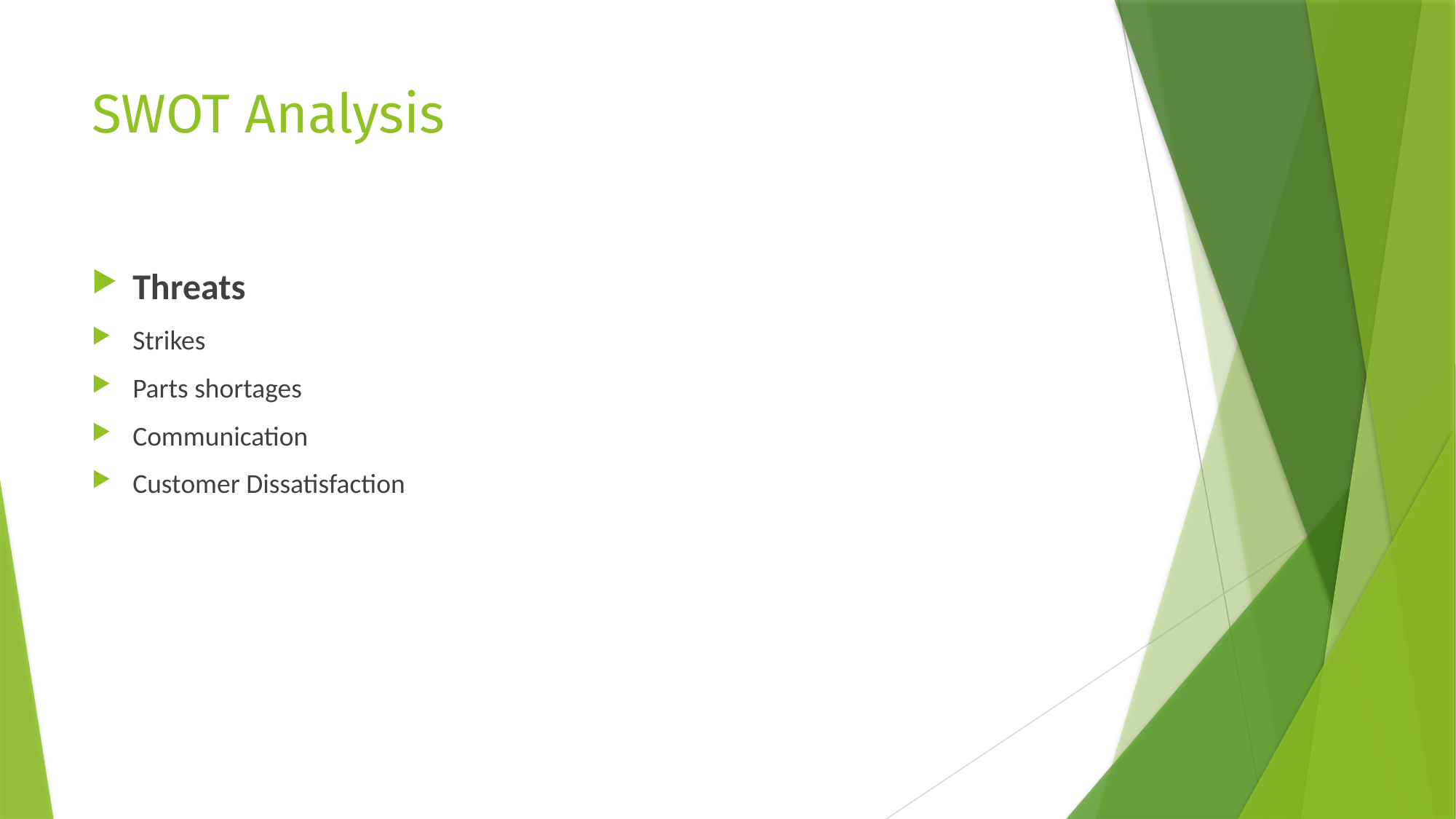

# SWOT Analysis
Threats
Strikes
Parts shortages
Communication
Customer Dissatisfaction